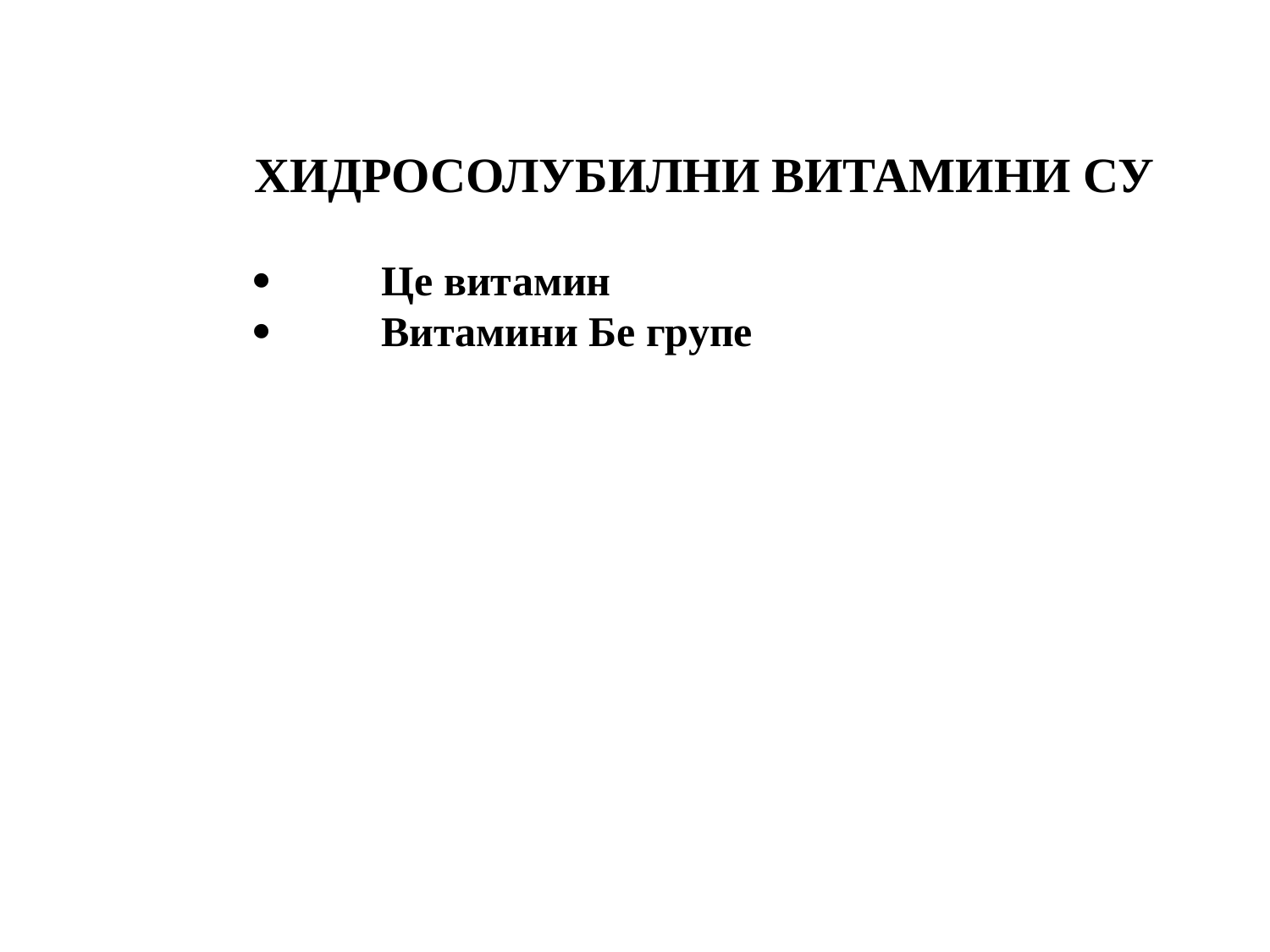

ХИДРОСОЛУБИЛНИ ВИТАМИНИ СУ

•	Цe витамин
•	Витамини Бe групе